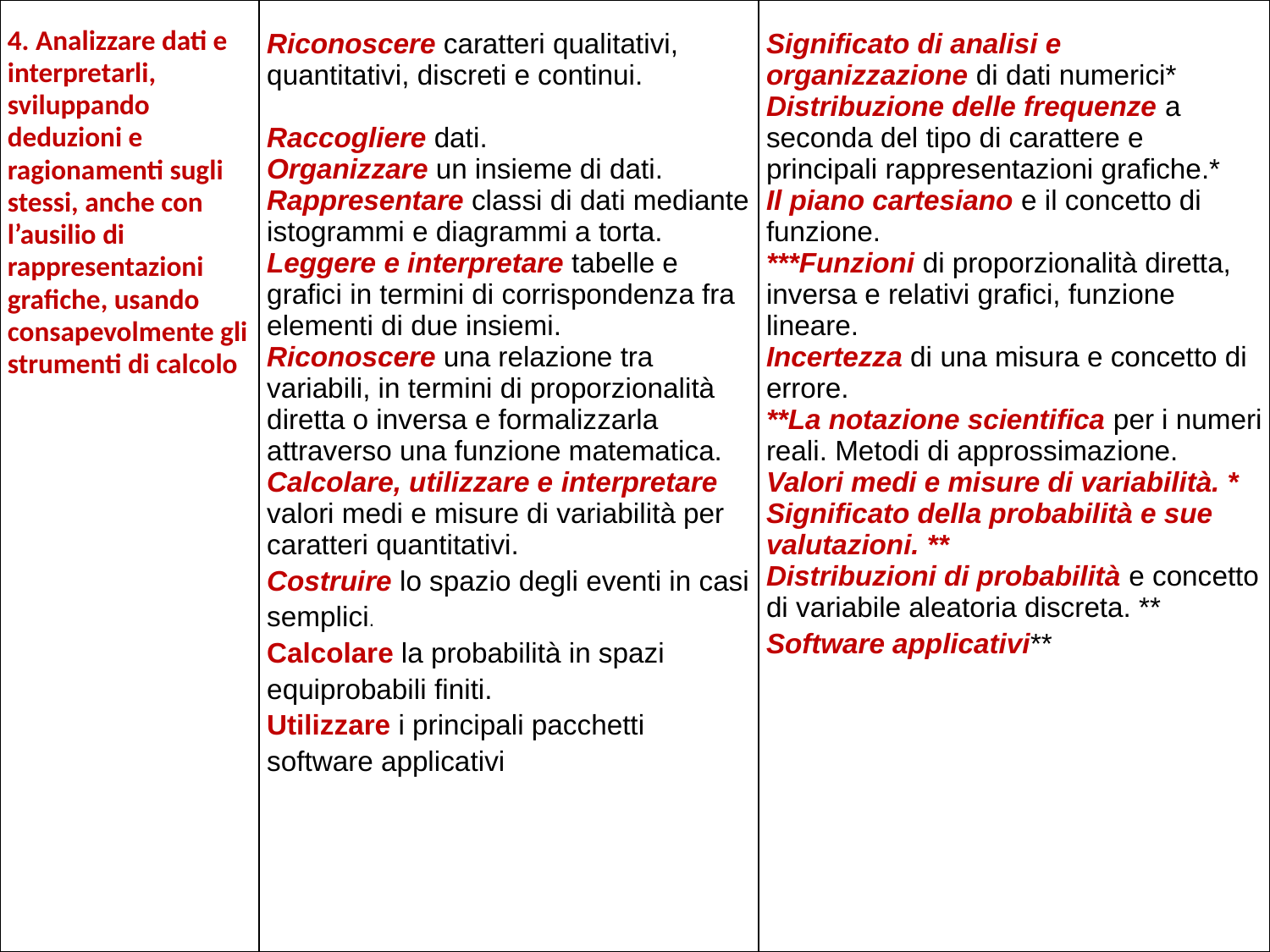

| 4. Analizzare dati e interpretarli, sviluppando deduzioni e ragionamenti sugli stessi, anche con l’ausilio di rappresentazioni grafiche, usando consapevolmente gli strumenti di calcolo | Riconoscere caratteri qualitativi, quantitativi, discreti e continui. Raccogliere dati. Organizzare un insieme di dati. Rappresentare classi di dati mediante istogrammi e diagrammi a torta. Leggere e interpretare tabelle e grafici in termini di corrispondenza fra elementi di due insiemi. Riconoscere una relazione tra variabili, in termini di proporzionalità diretta o inversa e formalizzarla attraverso una funzione matematica. Calcolare, utilizzare e interpretare valori medi e misure di variabilità per caratteri quantitativi. Costruire lo spazio degli eventi in casi semplici. Calcolare la probabilità in spazi equiprobabili finiti. Utilizzare i principali pacchetti software applicativi | Significato di analisi e organizzazione di dati numerici\* Distribuzione delle frequenze a seconda del tipo di carattere e principali rappresentazioni grafiche.\* Il piano cartesiano e il concetto di funzione. \*\*\*Funzioni di proporzionalità diretta, inversa e relativi grafici, funzione lineare. Incertezza di una misura e concetto di errore. \*\*La notazione scientifica per i numeri reali. Metodi di approssimazione. Valori medi e misure di variabilità. \* Significato della probabilità e sue valutazioni. \*\* Distribuzioni di probabilità e concetto di variabile aleatoria discreta. \*\* Software applicativi\*\* |
| --- | --- | --- |